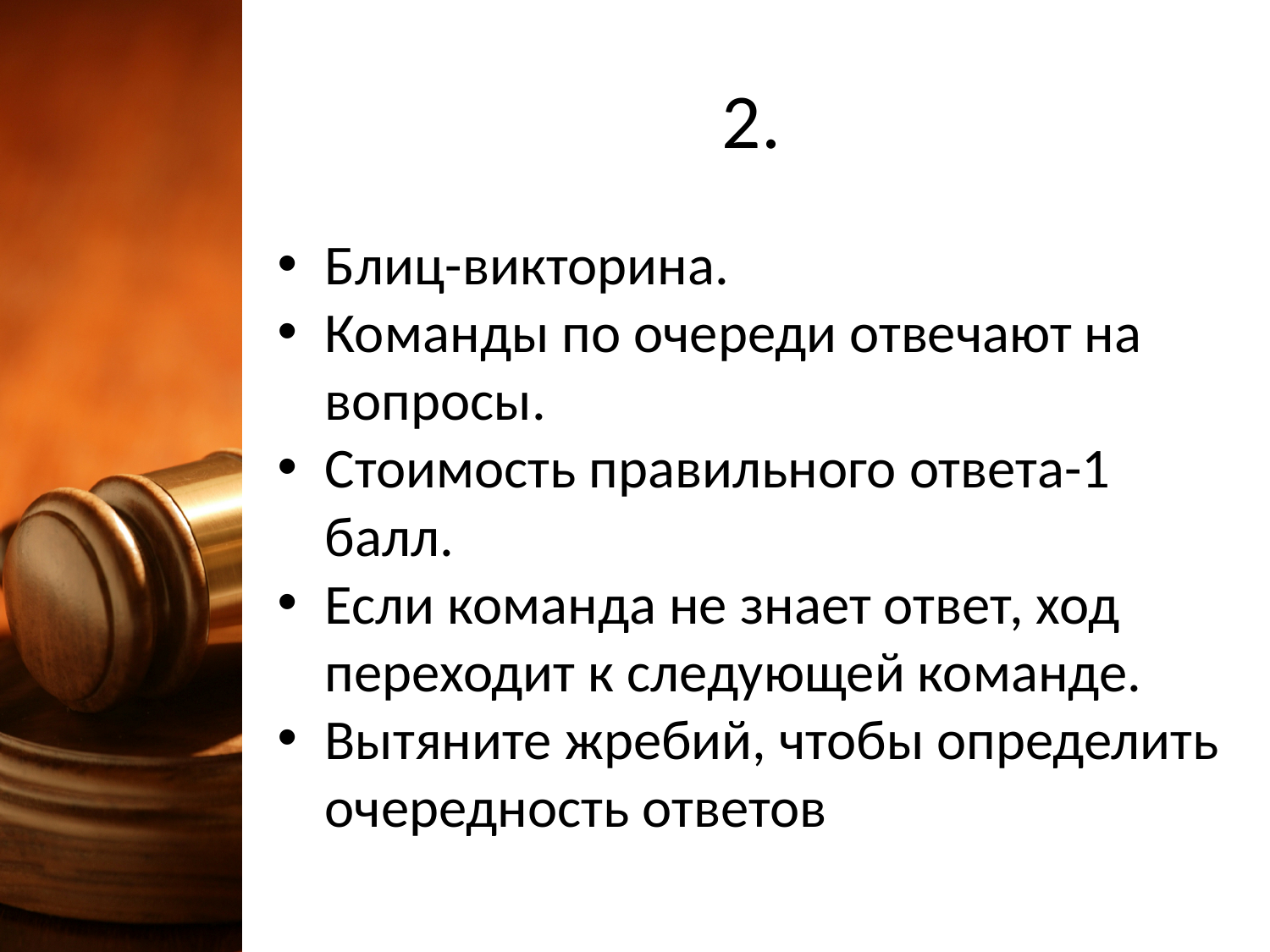

# 2.
Блиц-викторина.
Команды по очереди отвечают на вопросы.
Стоимость правильного ответа-1 балл.
Если команда не знает ответ, ход переходит к следующей команде.
Вытяните жребий, чтобы определить очередность ответов